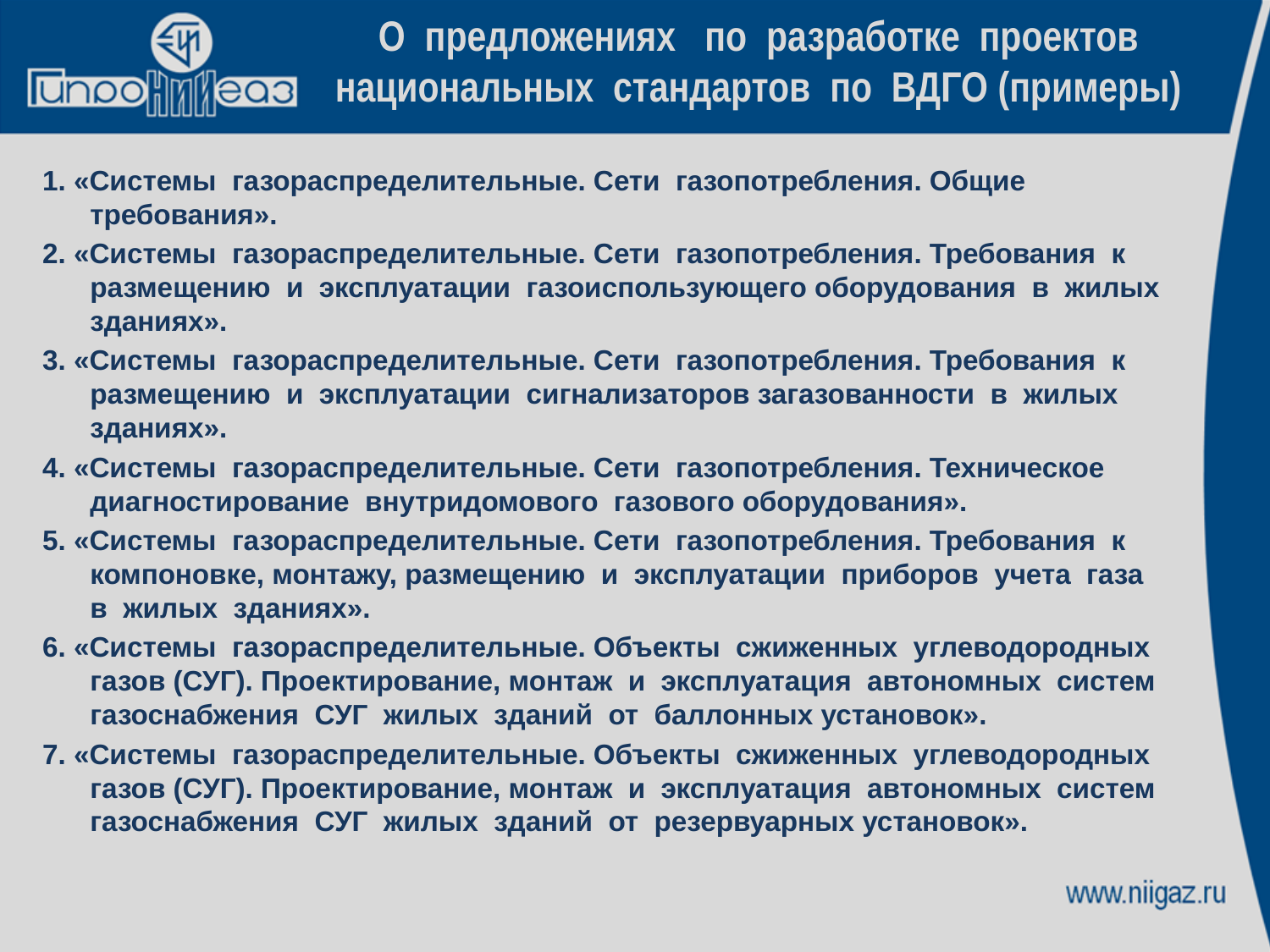

# О  предложениях   по  разработке  проектов национальных  стандартов  по  ВДГО (примеры)
1. «Системы  газораспределительные. Сети  газопотребления. Общие  требования».
2. «Системы  газораспределительные. Сети  газопотребления. Требования  к  размещению  и  эксплуатации  газоиспользующего оборудования  в  жилых  зданиях».
3. «Системы  газораспределительные. Сети  газопотребления. Требования  к  размещению  и  эксплуатации  сигнализаторов загазованности  в  жилых  зданиях».
4. «Системы  газораспределительные. Сети  газопотребления. Техническое  диагностирование  внутридомового  газового оборудования».
5. «Системы  газораспределительные. Сети  газопотребления. Требования  к  компоновке, монтажу, размещению  и  эксплуатации  приборов  учета  газа  в  жилых  зданиях».
6. «Системы  газораспределительные. Объекты  сжиженных  углеводородных  газов (СУГ). Проектирование, монтаж  и  эксплуатация  автономных  систем  газоснабжения  СУГ  жилых  зданий  от  баллонных установок».
7. «Системы  газораспределительные. Объекты  сжиженных  углеводородных  газов (СУГ). Проектирование, монтаж  и  эксплуатация  автономных  систем  газоснабжения  СУГ  жилых  зданий  от  резервуарных установок».